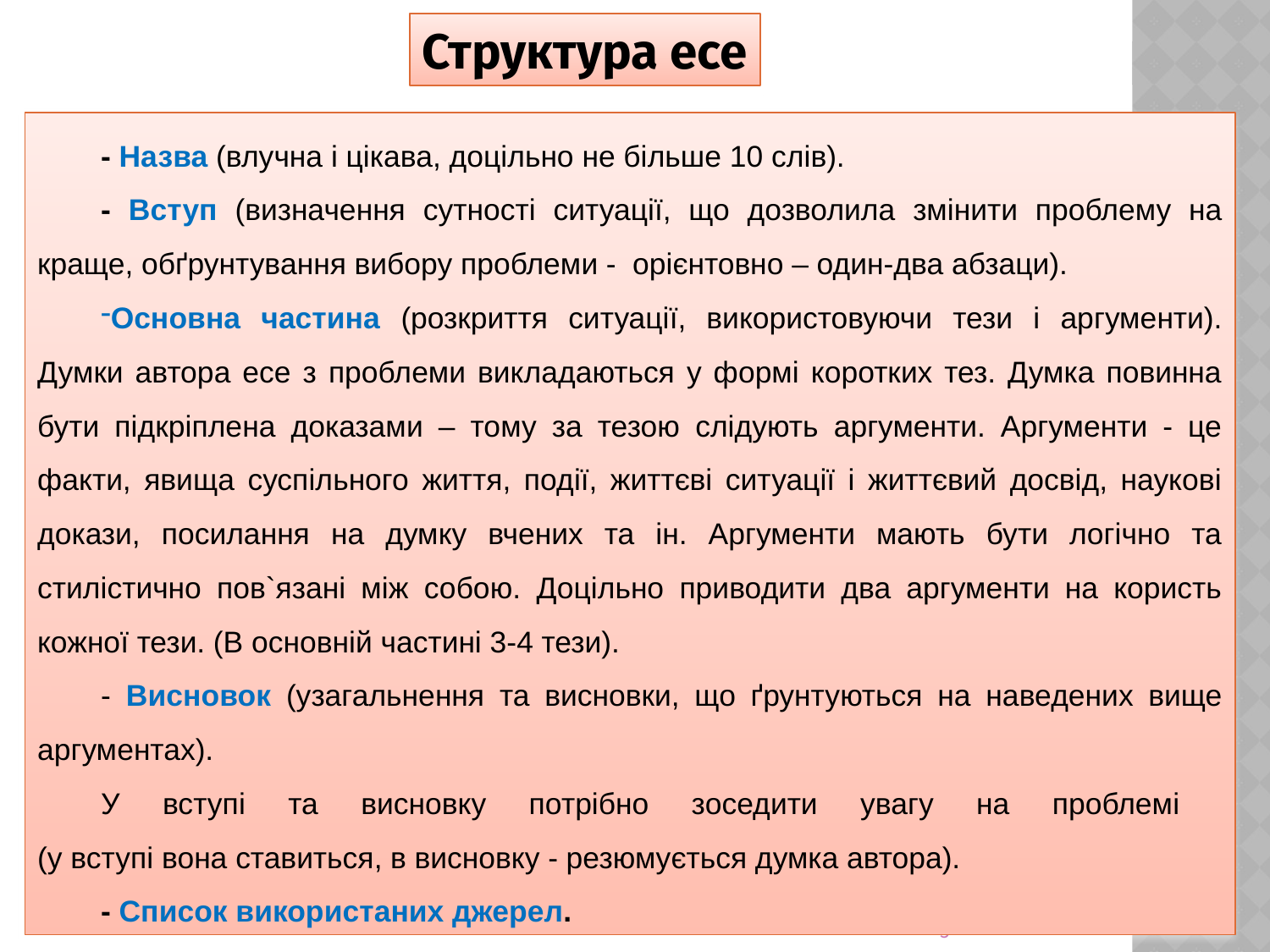

Структура есе
- Назва (влучна і цікава, доцільно не більше 10 слів).
- Вступ (визначення сутності ситуації, що дозволила змінити проблему на краще, обґрунтування вибору проблеми -  орієнтовно – один-два абзаци).
Основна частина (розкриття ситуації, використовуючи тези і аргументи). Думки автора есе з проблеми викладаються у формі коротких тез. Думка повинна бути підкріплена доказами – тому за тезою слідують аргументи. Аргументи - це факти, явища суспільного життя, події, життєві ситуації і життєвий досвід, наукові докази, посилання на думку вчених та ін. Аргументи мають бути логічно та стилістично пов`язані між собою. Доцільно приводити два аргументи на користь кожної тези. (В основній частині 3-4 тези).
- Висновок (узагальнення та висновки, що ґрунтуються на наведених вище аргументах).
У вступі та висновку потрібно зоседити увагу на проблемі
(у вступі вона ставиться, в висновку - резюмується думка автора).
- Список використаних джерел.
3